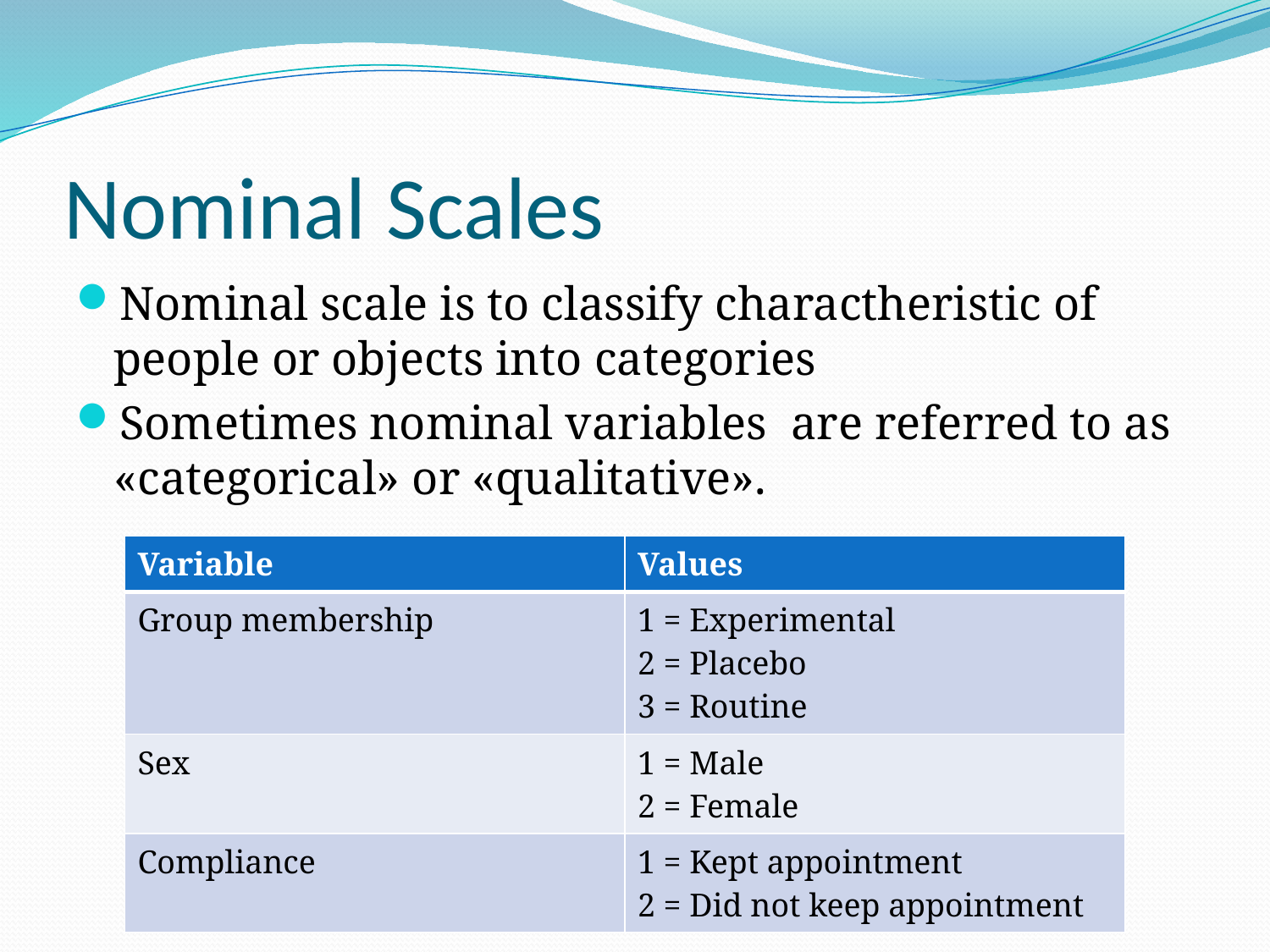

# Nominal Scales
Nominal scale is to classify charactheristic of people or objects into categories
Sometimes nominal variables  are referred to as «categorical» or «qualitative».

| Variable | Values |
| --- | --- |
| Group membership | 1 = Experimental 2 = Placebo 3 = Routine |
| Sex | 1 = Male 2 = Female |
| Compliance | 1 = Kept appointment 2 = Did not keep appointment |